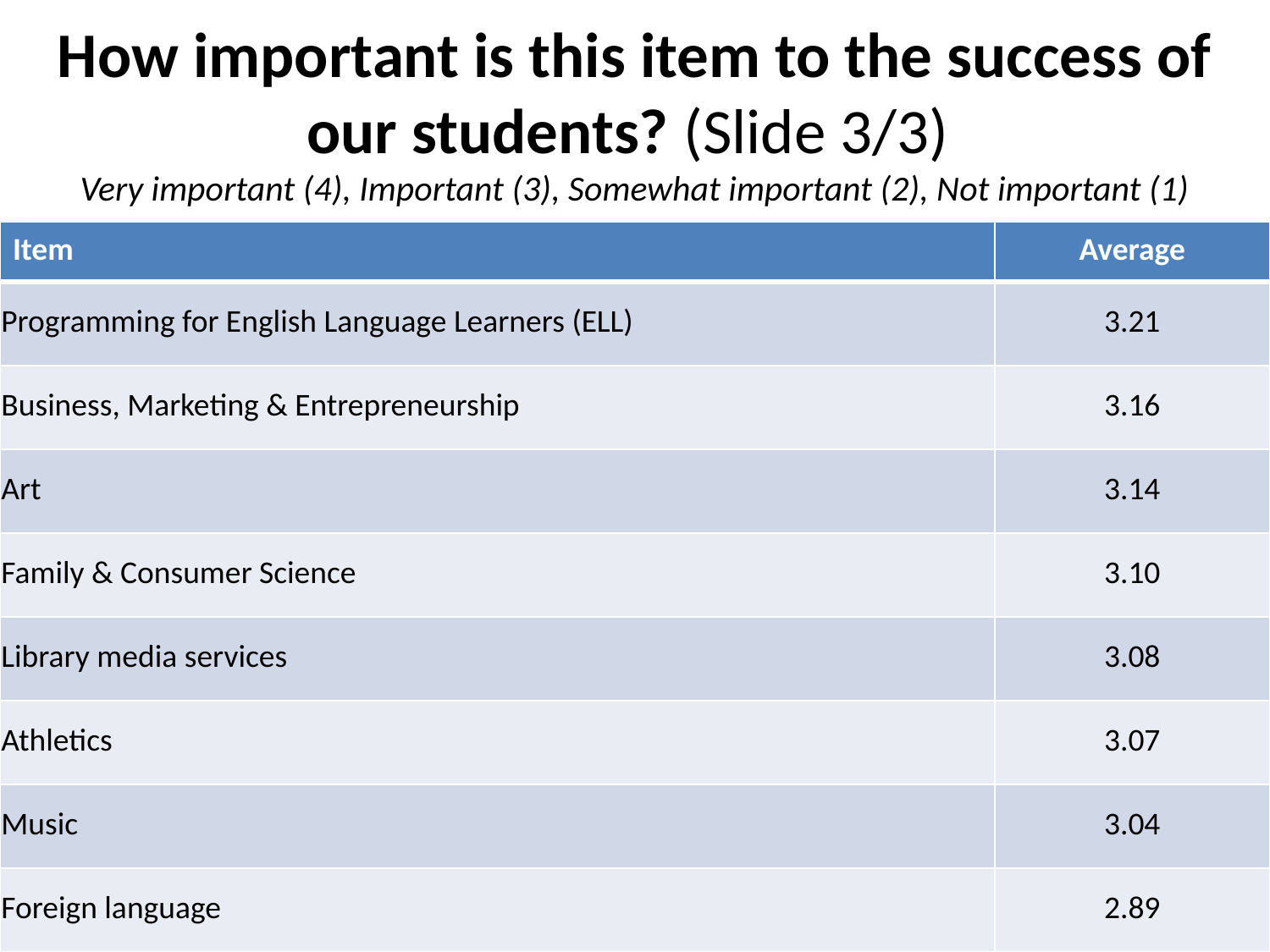

# How important is this item to the success of our students? (Slide 3/3) Very important (4), Important (3), Somewhat important (2), Not important (1)
| Item | Average |
| --- | --- |
| Programming for English Language Learners (ELL) | 3.21 |
| Business, Marketing & Entrepreneurship | 3.16 |
| Art | 3.14 |
| Family & Consumer Science | 3.10 |
| Library media services | 3.08 |
| Athletics | 3.07 |
| Music | 3.04 |
| Foreign language | 2.89 |